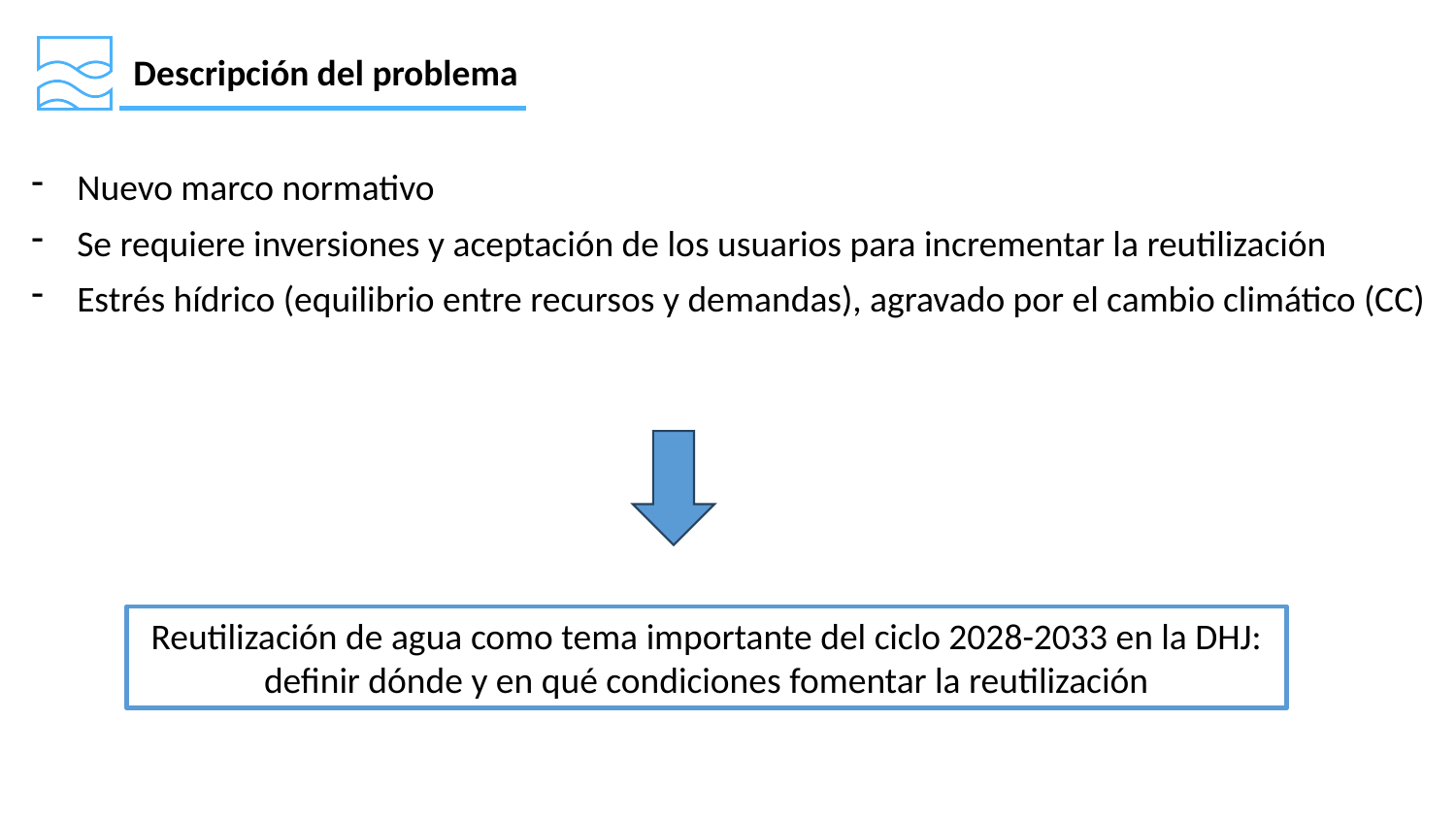

Descripción del problema
Nuevo marco normativo
Se requiere inversiones y aceptación de los usuarios para incrementar la reutilización
Estrés hídrico (equilibrio entre recursos y demandas), agravado por el cambio climático (CC)

Reutilización de agua como tema importante del ciclo 2028-2033 en la DHJ: definir dónde y en qué condiciones fomentar la reutilización